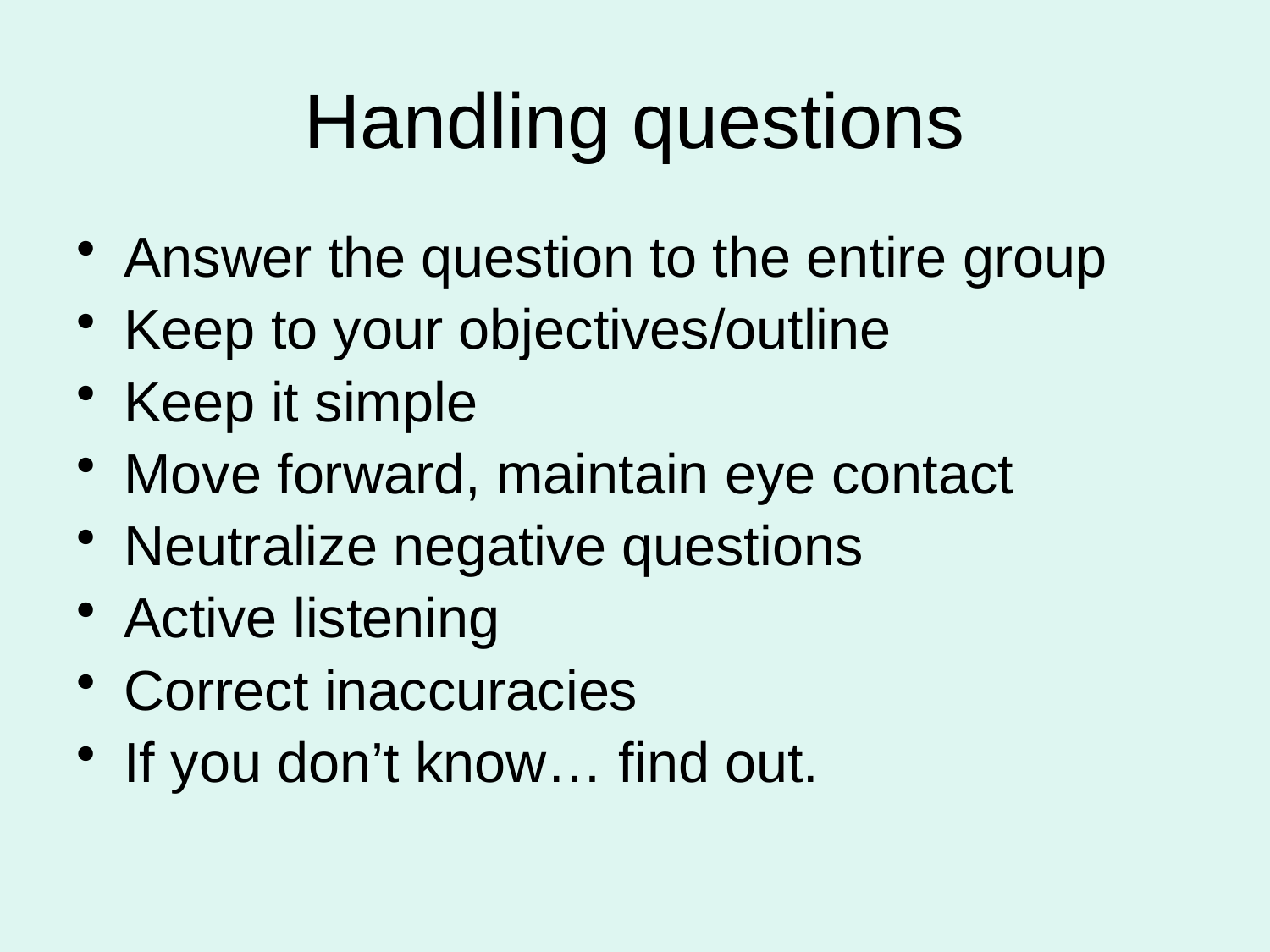

# Handling questions
Answer the question to the entire group
Keep to your objectives/outline
Keep it simple
Move forward, maintain eye contact
Neutralize negative questions
Active listening
Correct inaccuracies
If you don’t know… find out.